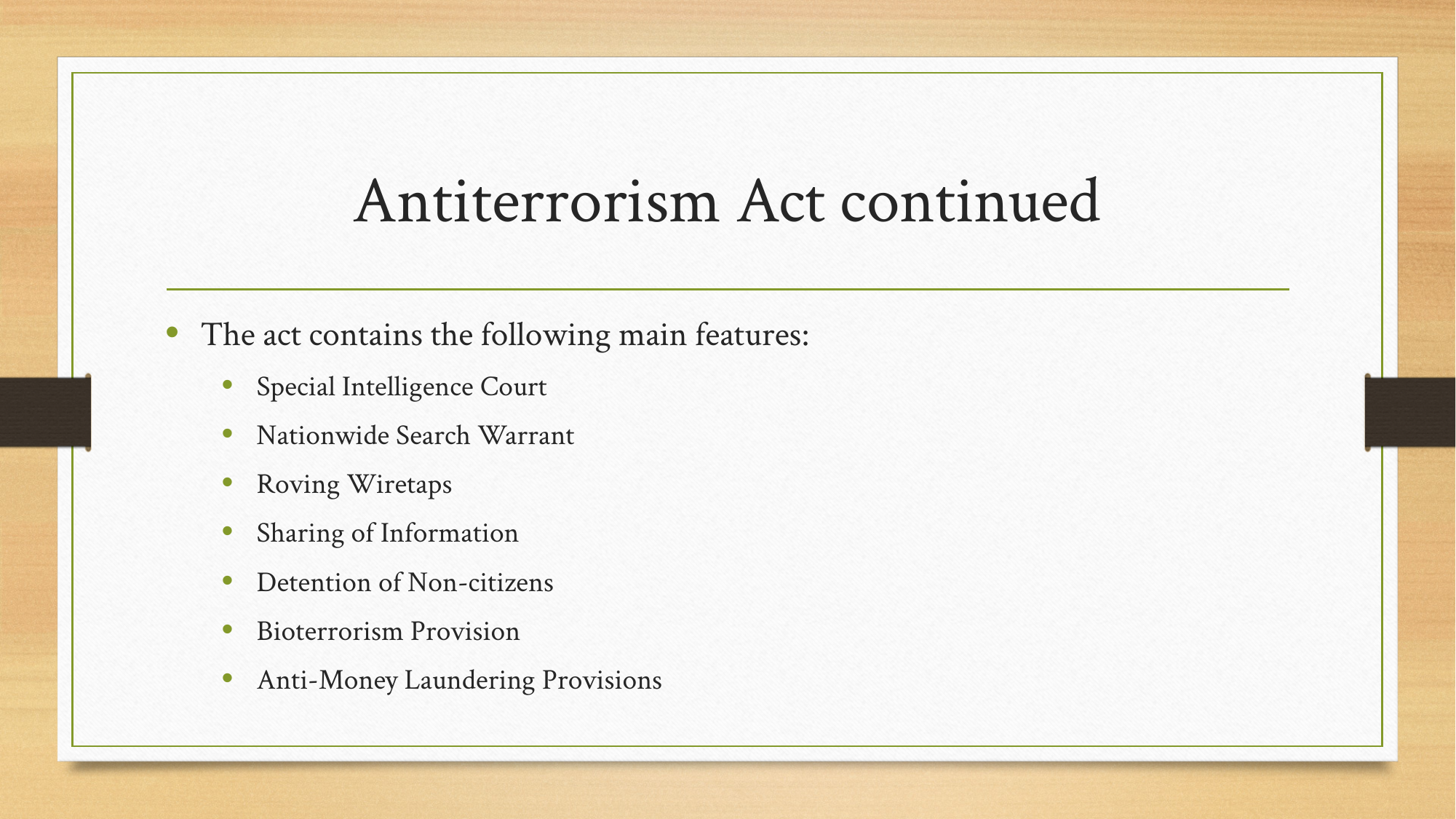

# Antiterrorism Act continued
The act contains the following main features:
Special Intelligence Court
Nationwide Search Warrant
Roving Wiretaps
Sharing of Information
Detention of Non-citizens
Bioterrorism Provision
Anti-Money Laundering Provisions